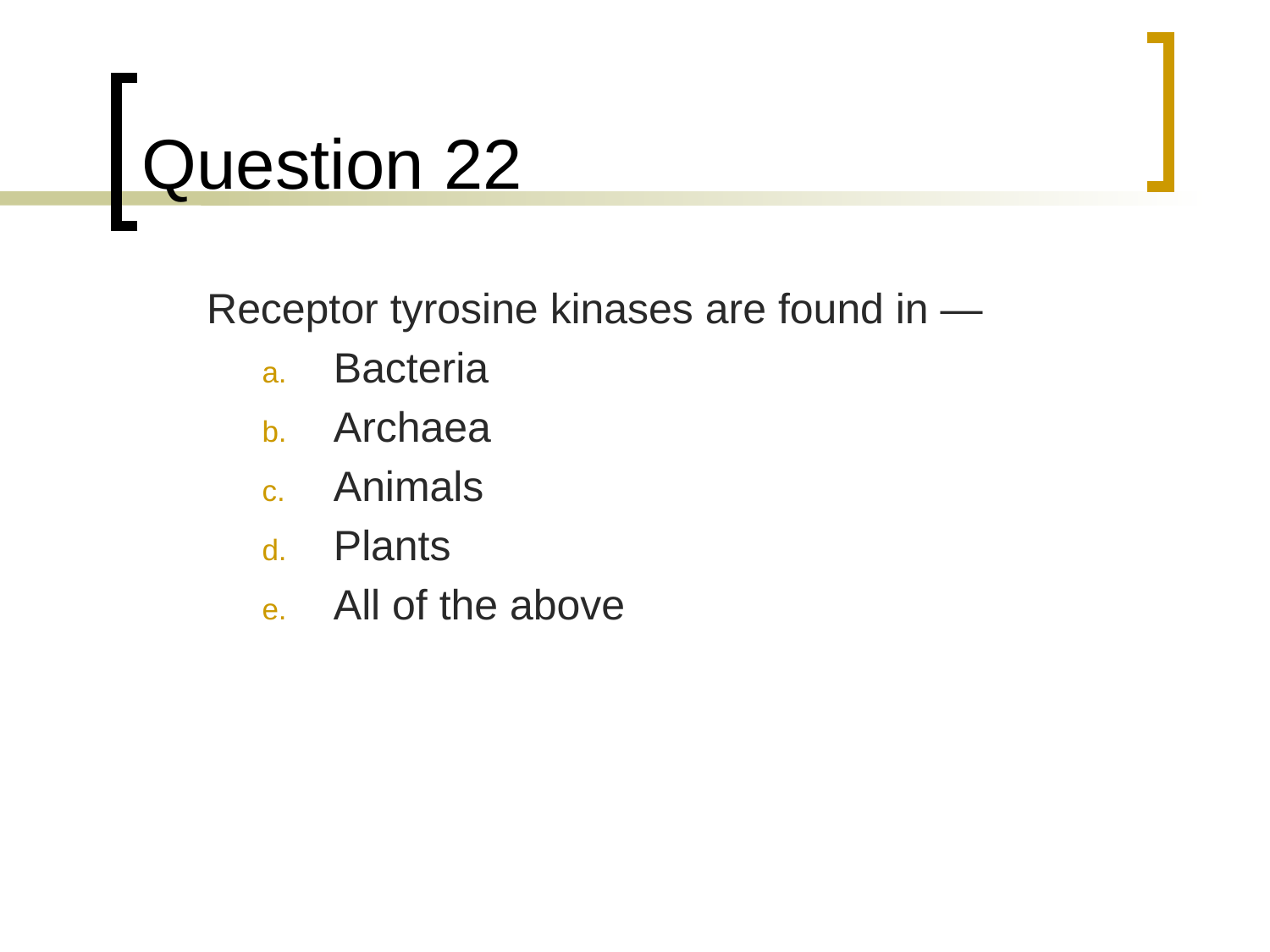

# Question 22
	Receptor tyrosine kinases are found in —
Bacteria
Archaea
Animals
Plants
All of the above